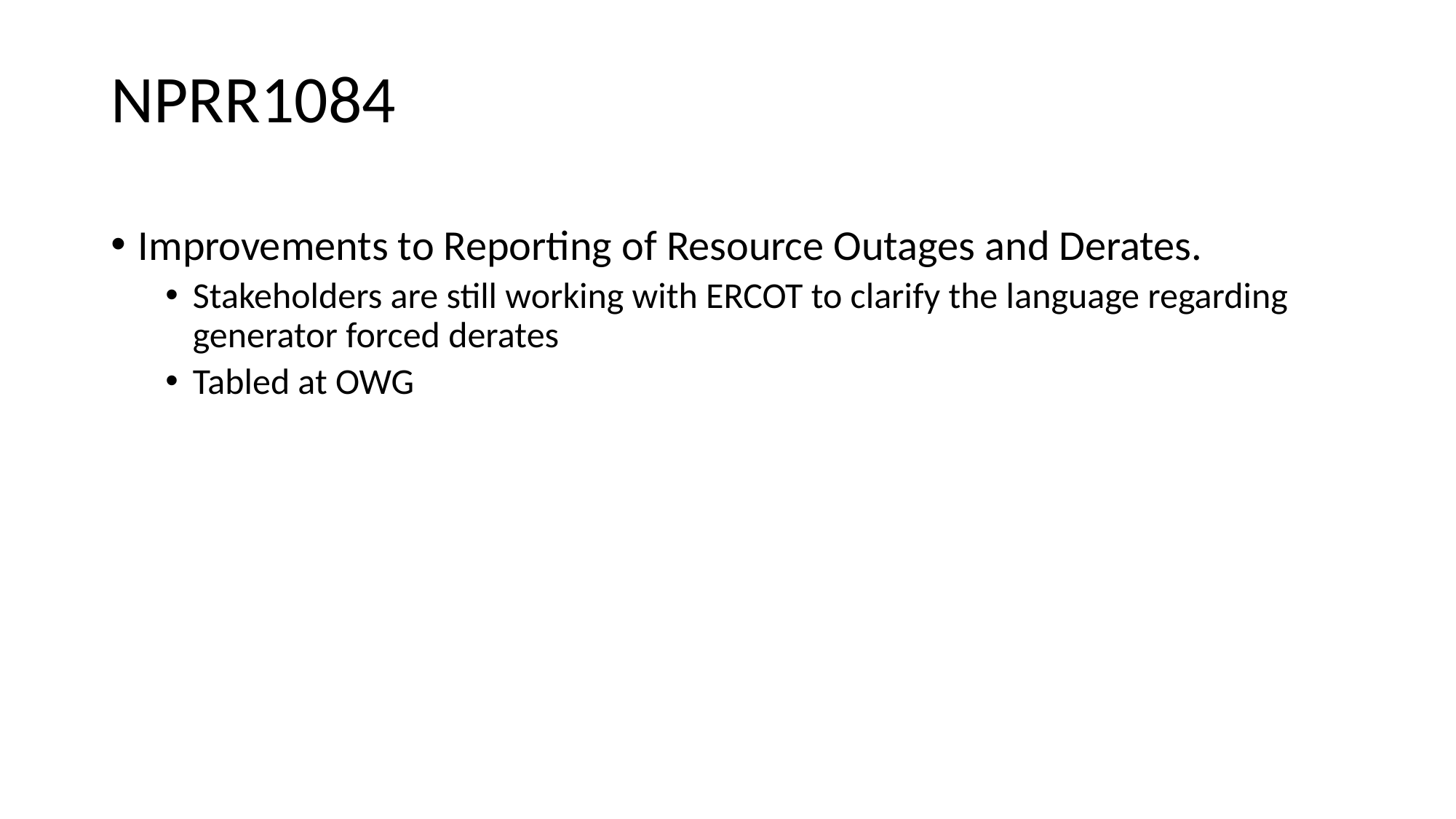

# NPRR1084
Improvements to Reporting of Resource Outages and Derates.
Stakeholders are still working with ERCOT to clarify the language regarding generator forced derates
Tabled at OWG